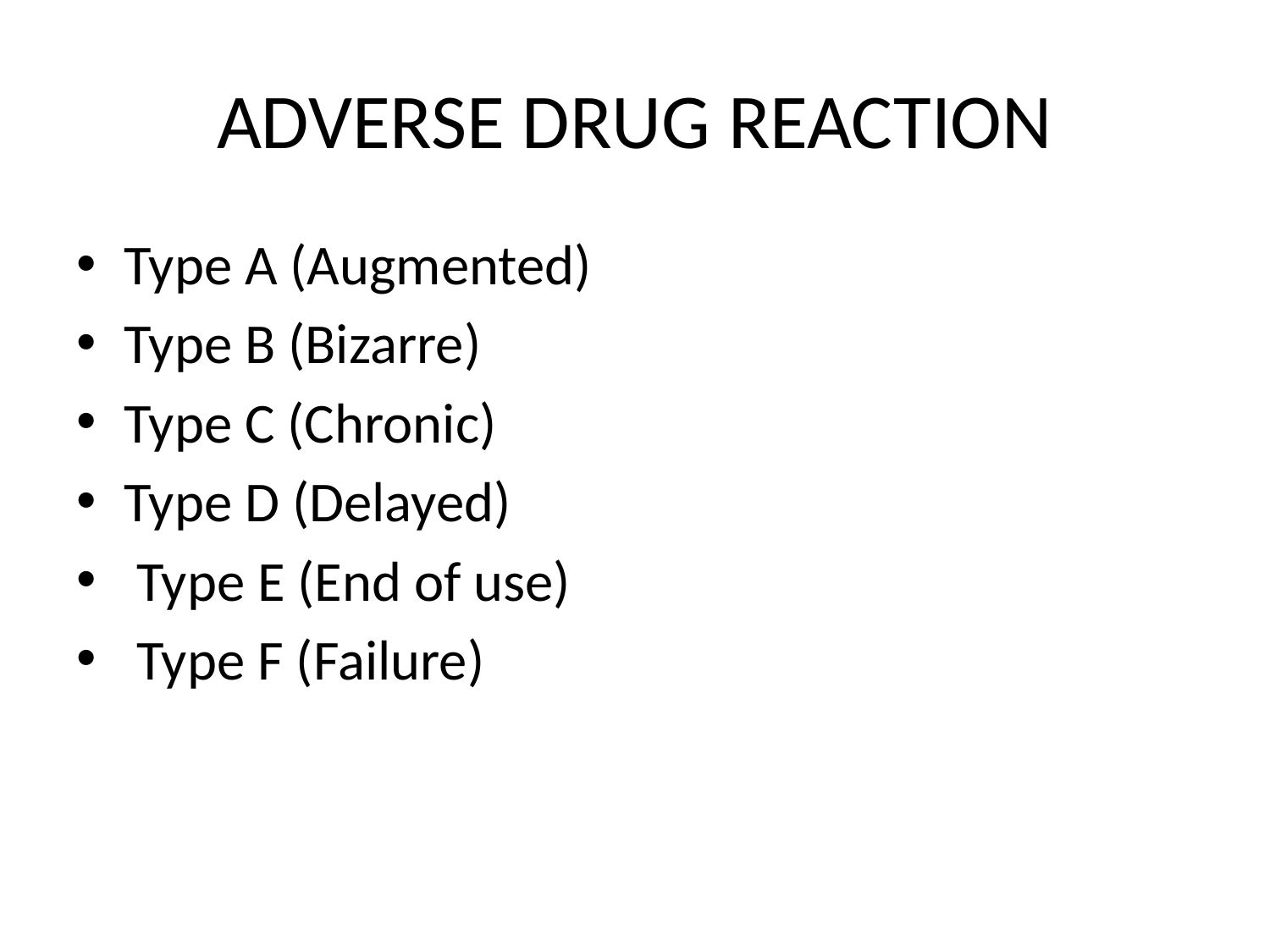

# ADVERSE DRUG REACTION
Type A (Augmented)
Type B (Bizarre)
Type C (Chronic)
Type D (Delayed)
 Type E (End of use)
 Type F (Failure)